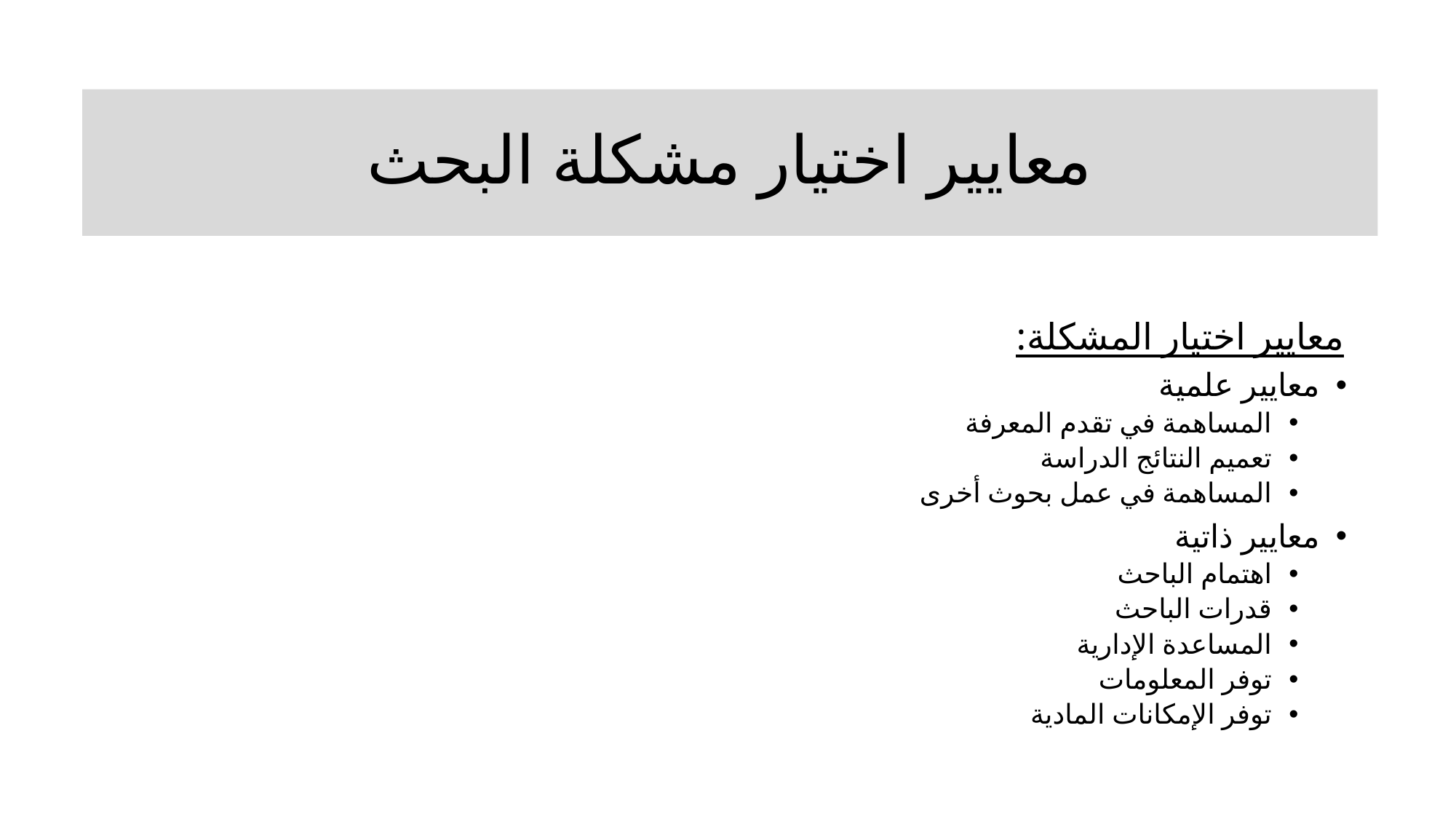

# معايير اختيار مشكلة البحث

معايير اختيار المشكلة:
معايير علمية
المساهمة في تقدم المعرفة
تعميم النتائج الدراسة
المساهمة في عمل بحوث أخرى
معايير ذاتية
اهتمام الباحث
قدرات الباحث
المساعدة الإدارية
توفر المعلومات
توفر الإمكانات المادية